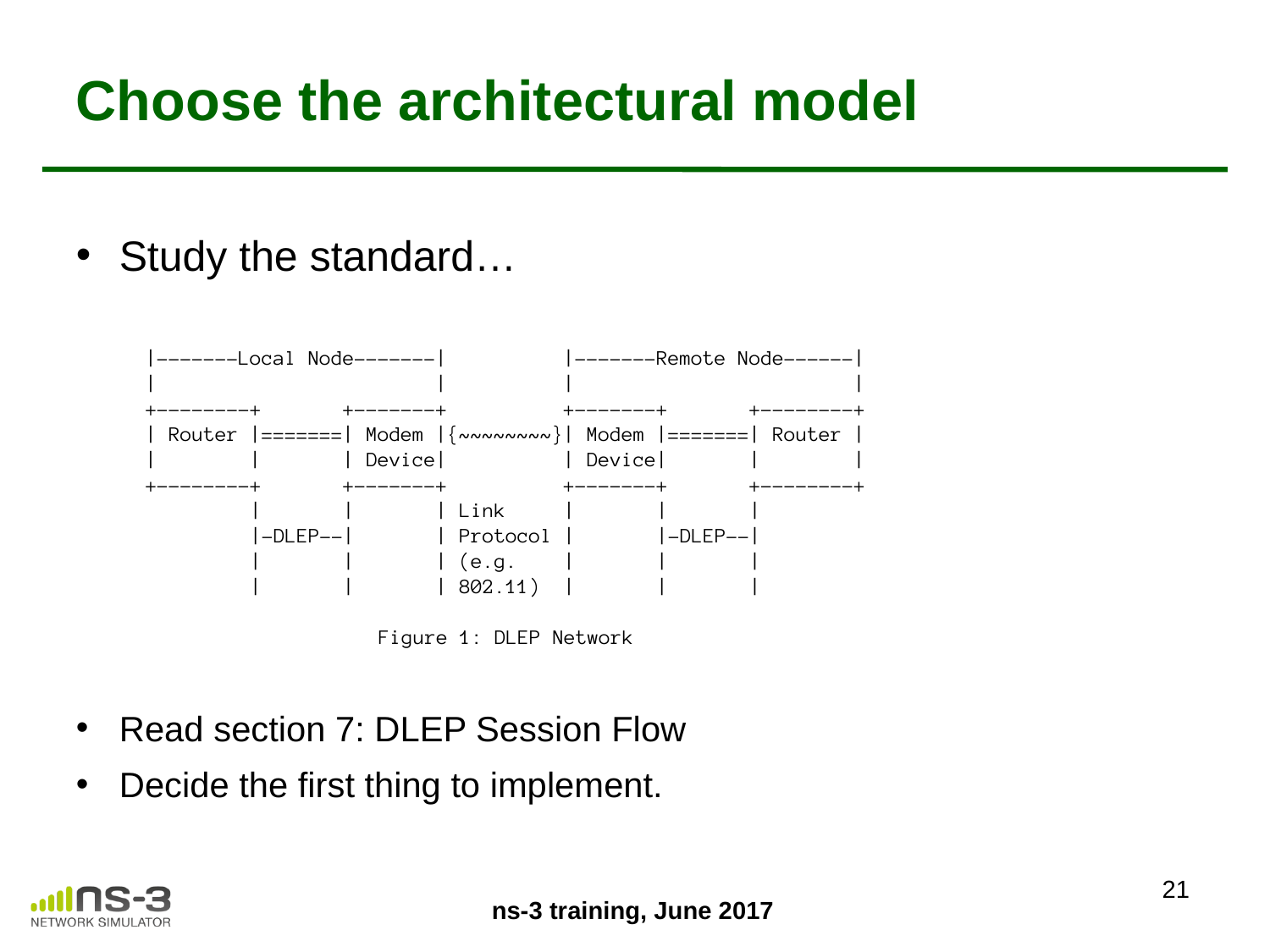

# Choose the architectural model
Study the standard…

      |-------Local Node-------|          |-------Remote Node------|
      |                        |          |                        |
      +--------+       +-------+          +-------+       +--------+
      | Router |=======| Modem |{~~~~~~~~}| Modem |=======| Router |
      |        |       | Device|          | Device|       |        |
      +--------+       +-------+          +-------+       +--------+
               |       |       | Link     |       |       |
               |-DLEP--|       | Protocol |       |-DLEP--|
               |       |       | (e.g.    |       |       |
               |       |       | 802.11)  |       |       |

                          Figure 1: DLEP Network

Read section 7: DLEP Session Flow
Decide the first thing to implement.
21
ns-3 training, June 2017